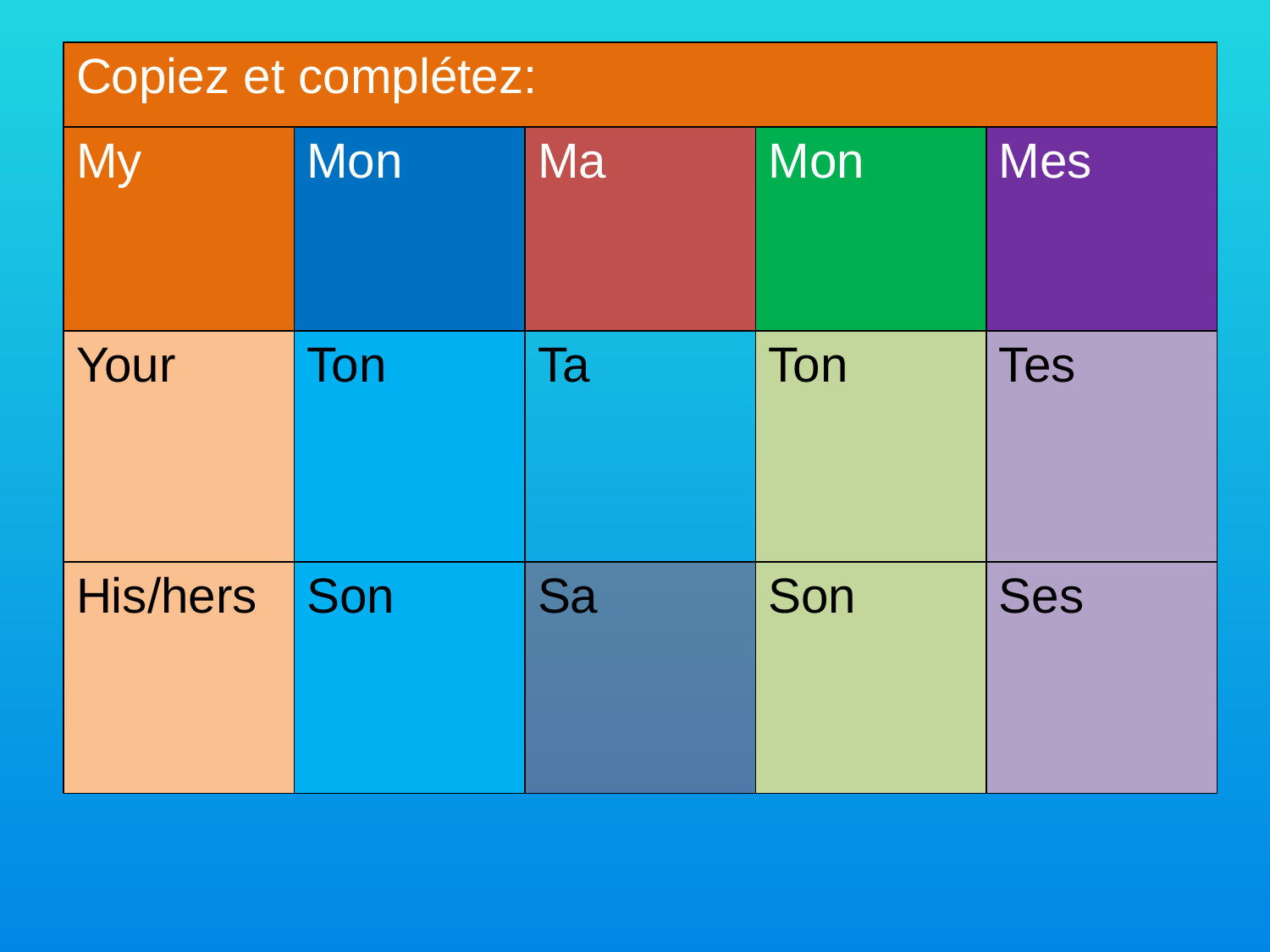

| Copiez et complétez: |  |  |  |  |
| --- | --- | --- | --- | --- |
| My |  | Ma | Mon |  |
| Copiez et complétez: |  |  |  |  |
| --- | --- | --- | --- | --- |
| My | Mon | Ma | Mon | Mes |
| Your | Ton | Ta | Ton | Tes |
| His/hers | Son | Sa | Son | Ses |